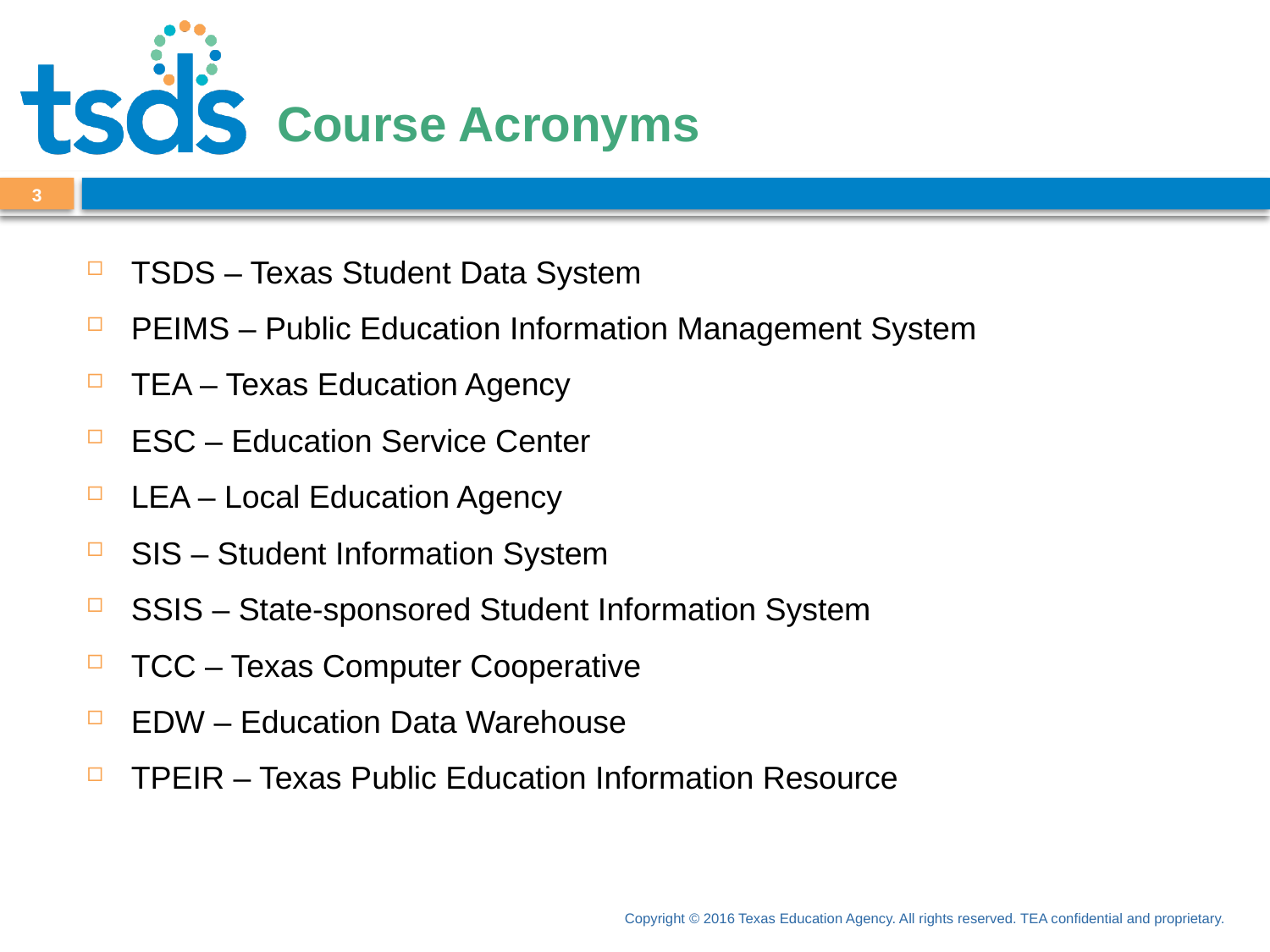

# Course Acronyms
3
TSDS – Texas Student Data System
PEIMS – Public Education Information Management System
TEA – Texas Education Agency
ESC – Education Service Center
LEA – Local Education Agency
SIS – Student Information System
SSIS – State-sponsored Student Information System
TCC – Texas Computer Cooperative
EDW – Education Data Warehouse
TPEIR – Texas Public Education Information Resource